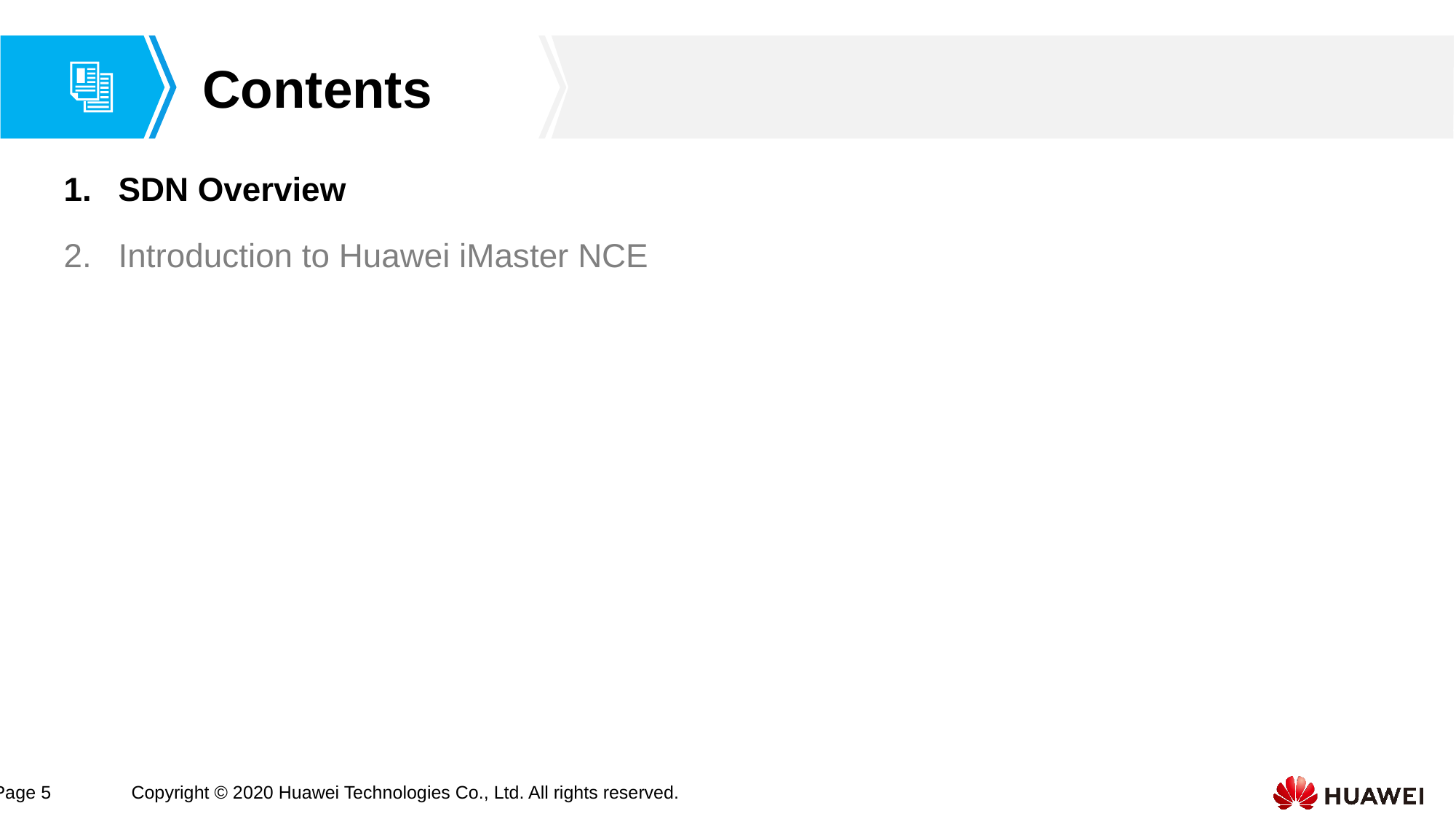

SDN Overview
Introduction to Huawei iMaster NCE